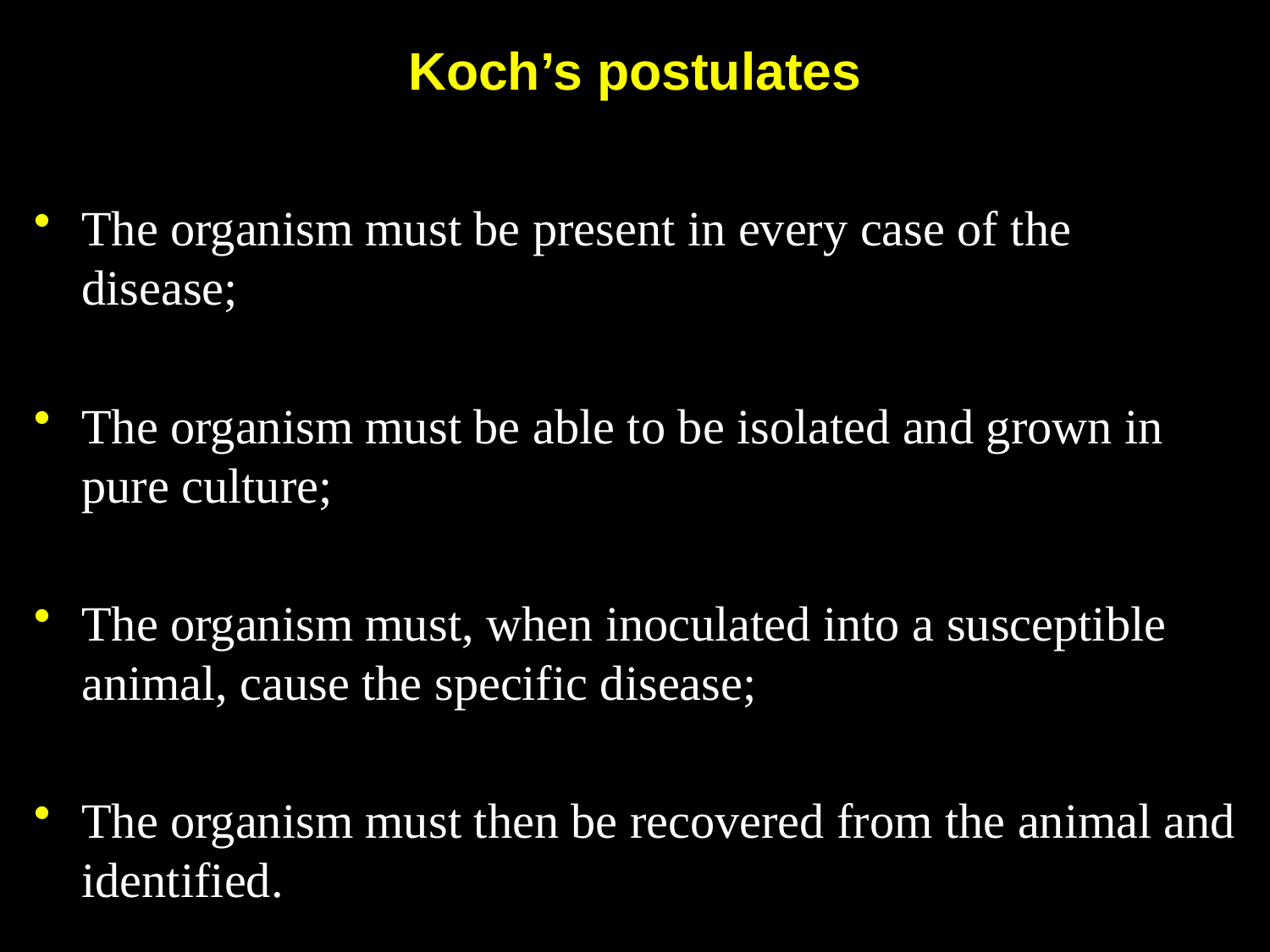

# Koch’s postulates
The organism must be present in every case of the disease;

The organism must be able to be isolated and grown in pure culture;

The organism must, when inoculated into a susceptible animal, cause the specific disease;

The organism must then be recovered from the animal and identified.